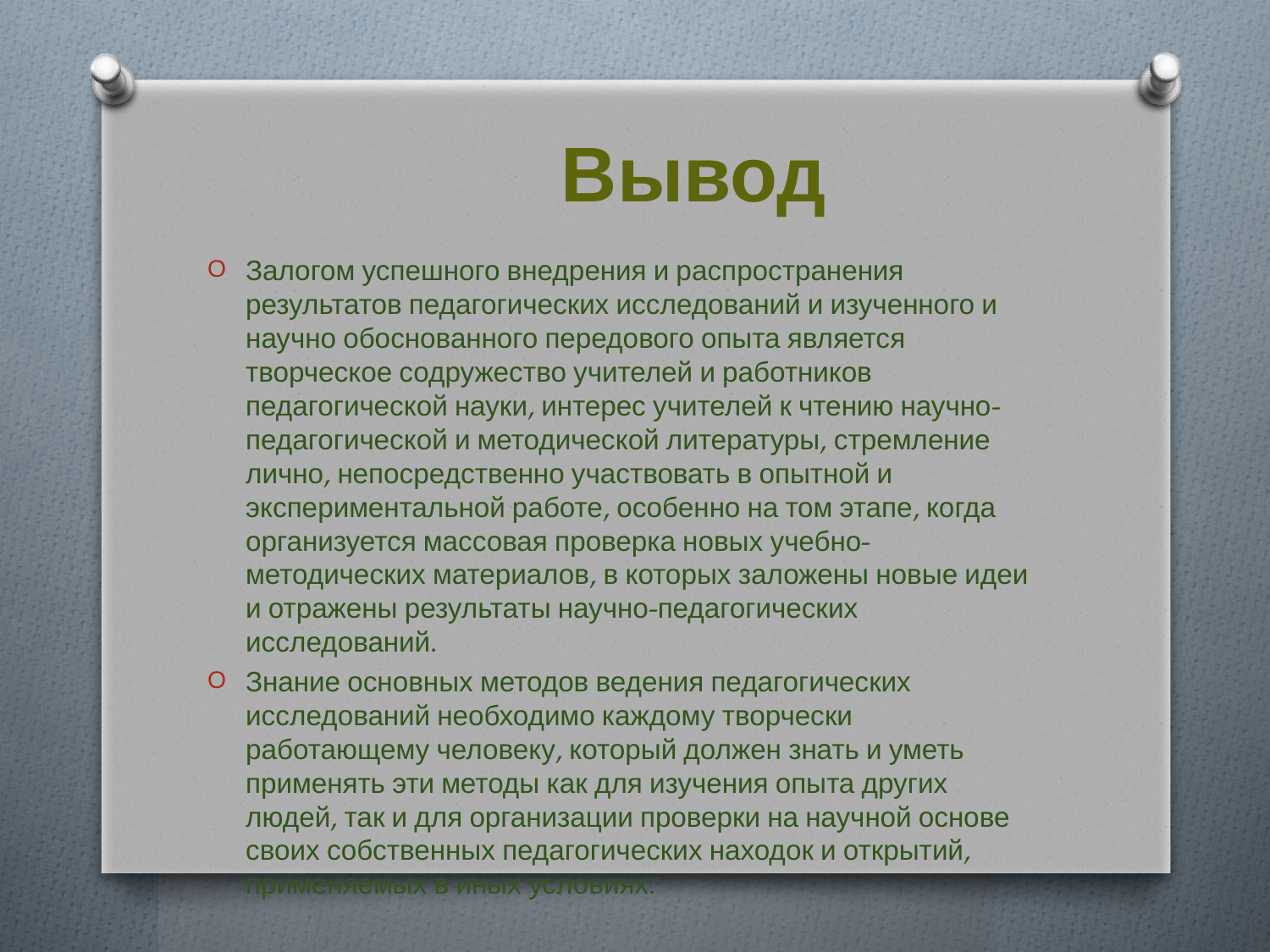

# Вывод
Залогом успешного внедрения и распространения результатов педагогических исследований и изученного и научно обоснованного передового опыта является творческое содружество учителей и работников педагогической науки, интерес учителей к чтению научно-педагогической и методической литературы, стремление лично, непосредственно участвовать в опытной и экспериментальной работе, особенно на том этапе, когда организуется массовая проверка новых учебно-методических материалов, в которых заложены новые идеи и отражены результаты научно-педагогических исследований.
Знание основных методов ведения педагогических исследований необходимо каждому творчески работающему человеку, который должен знать и уметь применять эти методы как для изучения опыта других людей, так и для организации проверки на научной основе своих собственных педагогических находок и открытий, применяемых в иных условиях.